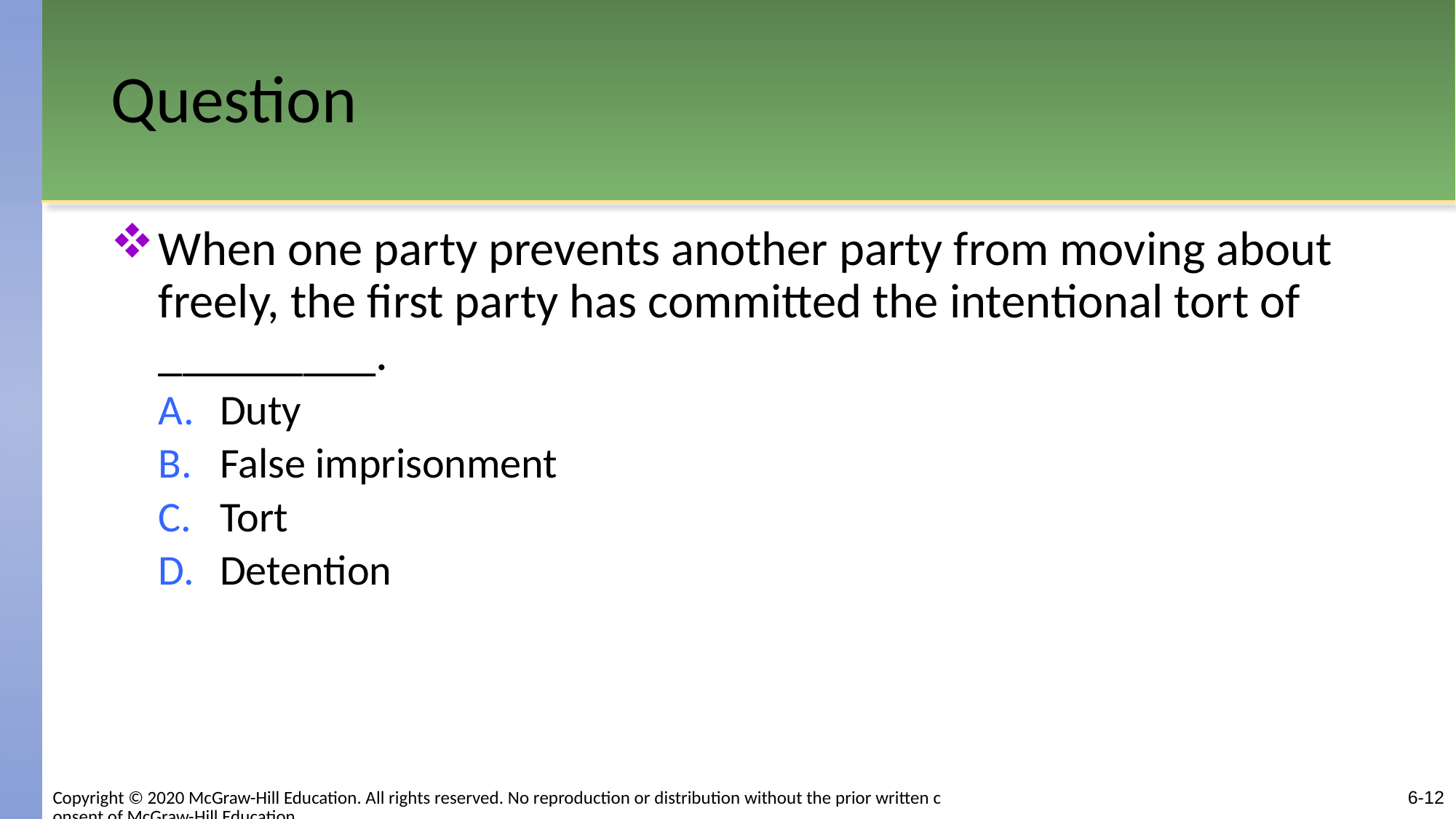

# Question
When one party prevents another party from moving about freely, the first party has committed the intentional tort of _________.
Duty
False imprisonment
Tort
Detention
Copyright © 2020 McGraw-Hill Education. All rights reserved. No reproduction or distribution without the prior written consent of McGraw-Hill Education.
6-12